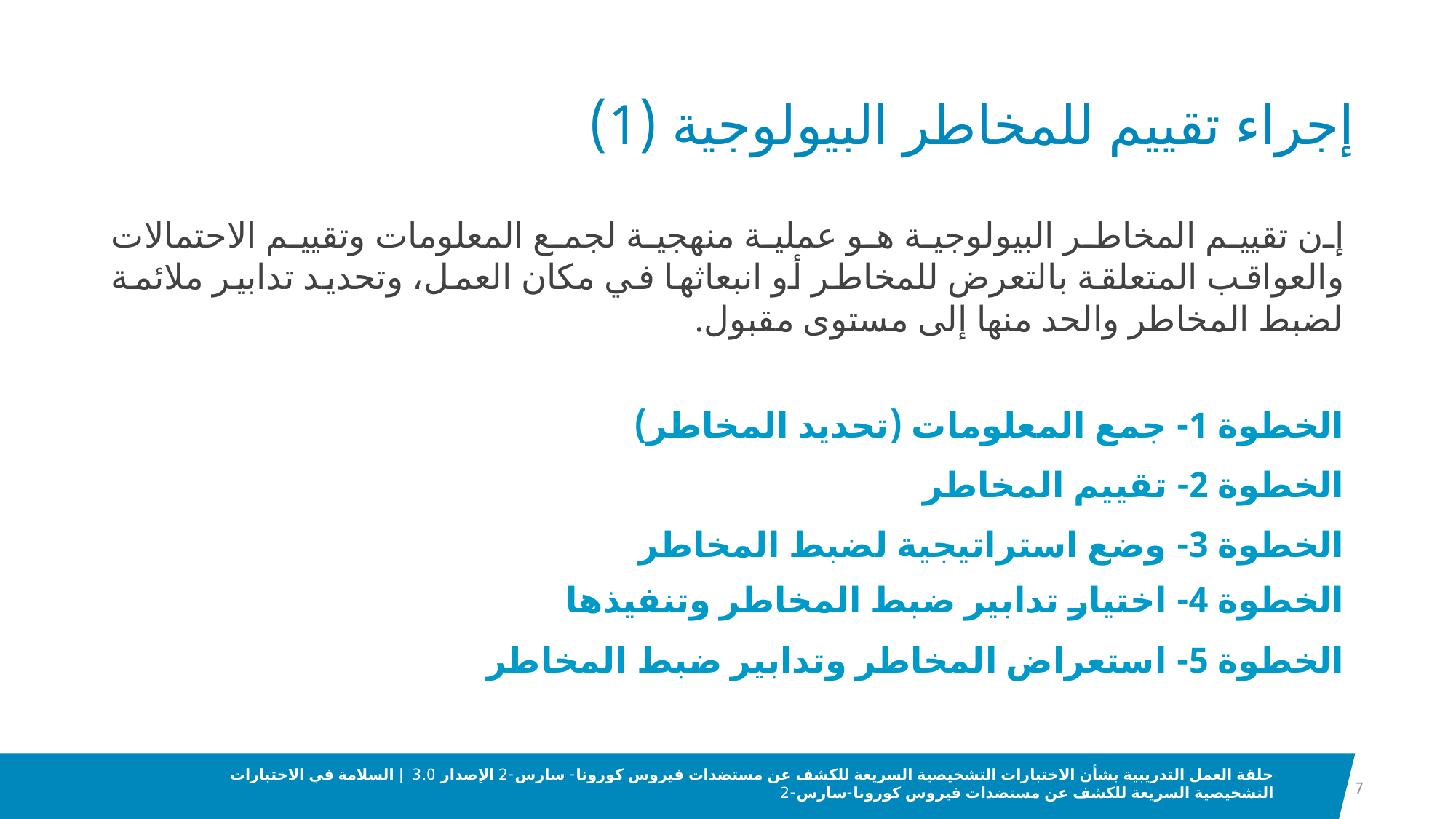

# إجراء تقييم للمخاطر البيولوجية (1)
إن تقييم المخاطر البيولوجية هو عملية منهجية لجمع المعلومات وتقييم الاحتمالات والعواقب المتعلقة بالتعرض للمخاطر أو انبعاثها في مكان العمل، وتحديد تدابير ملائمة لضبط المخاطر والحد منها إلى مستوى مقبول.

الخطوة 1- جمع المعلومات (تحديد المخاطر)
الخطوة 2- تقييم المخاطر
الخطوة 3- وضع استراتيجية لضبط المخاطر
الخطوة 4- اختيار تدابير ضبط المخاطر وتنفيذها
الخطوة 5- استعراض المخاطر وتدابير ضبط المخاطر
7
حلقة العمل التدريبية بشأن الاختبارات التشخيصية السريعة للكشف عن مستضدات فيروس كورونا- سارس-2 الإصدار 3.0 | السلامة في الاختبارات التشخيصية السريعة للكشف عن مستضدات فيروس كورونا-سارس-2